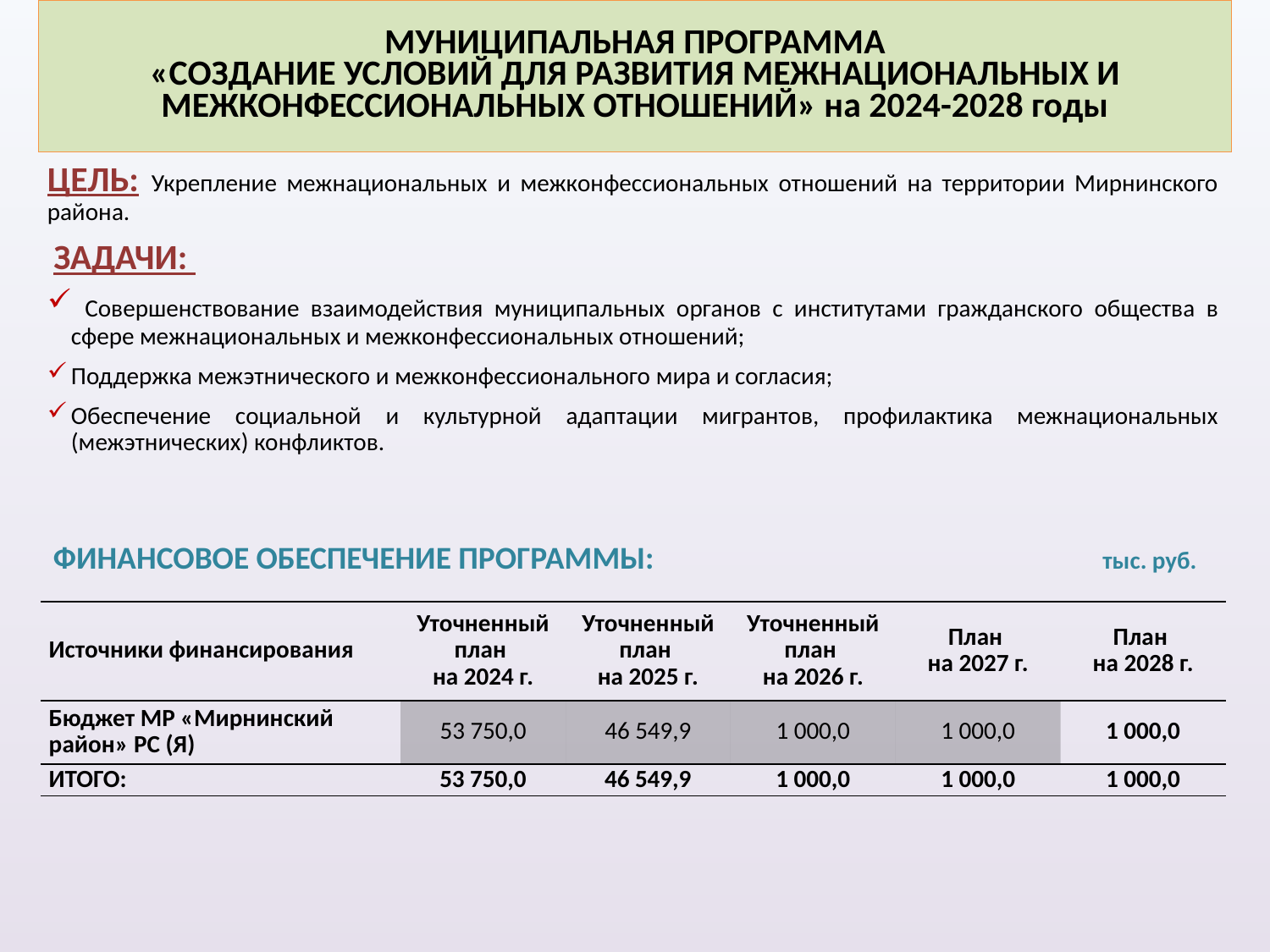

# МУНИЦИПАЛЬНАЯ ПРОГРАММА «СОЗДАНИЕ УСЛОВИЙ ДЛЯ РАЗВИТИЯ МЕЖНАЦИОНАЛЬНЫХ И МЕЖКОНФЕССИОНАЛЬНЫХ ОТНОШЕНИЙ» на 2024-2028 годы
ЦЕЛЬ: Укрепление межнациональных и межконфессиональных отношений на территории Мирнинского района.
 ЗАДАЧИ:
 Совершенствование взаимодействия муниципальных органов с институтами гражданского общества в сфере межнациональных и межконфессиональных отношений;
Поддержка межэтнического и межконфессионального мира и согласия;
Обеспечение социальной и культурной адаптации мигрантов, профилактика межнациональных (межэтнических) конфликтов.

 тыс. руб.
ФИНАНСОВОЕ ОБЕСПЕЧЕНИЕ ПРОГРАММЫ:
| Источники финансирования | Уточненный план на 2024 г. | Уточненный план на 2025 г. | Уточненный план на 2026 г. | План на 2027 г. | План на 2028 г. |
| --- | --- | --- | --- | --- | --- |
| Бюджет МР «Мирнинский район» РС (Я) | 53 750,0 | 46 549,9 | 1 000,0 | 1 000,0 | 1 000,0 |
| ИТОГО: | 53 750,0 | 46 549,9 | 1 000,0 | 1 000,0 | 1 000,0 |